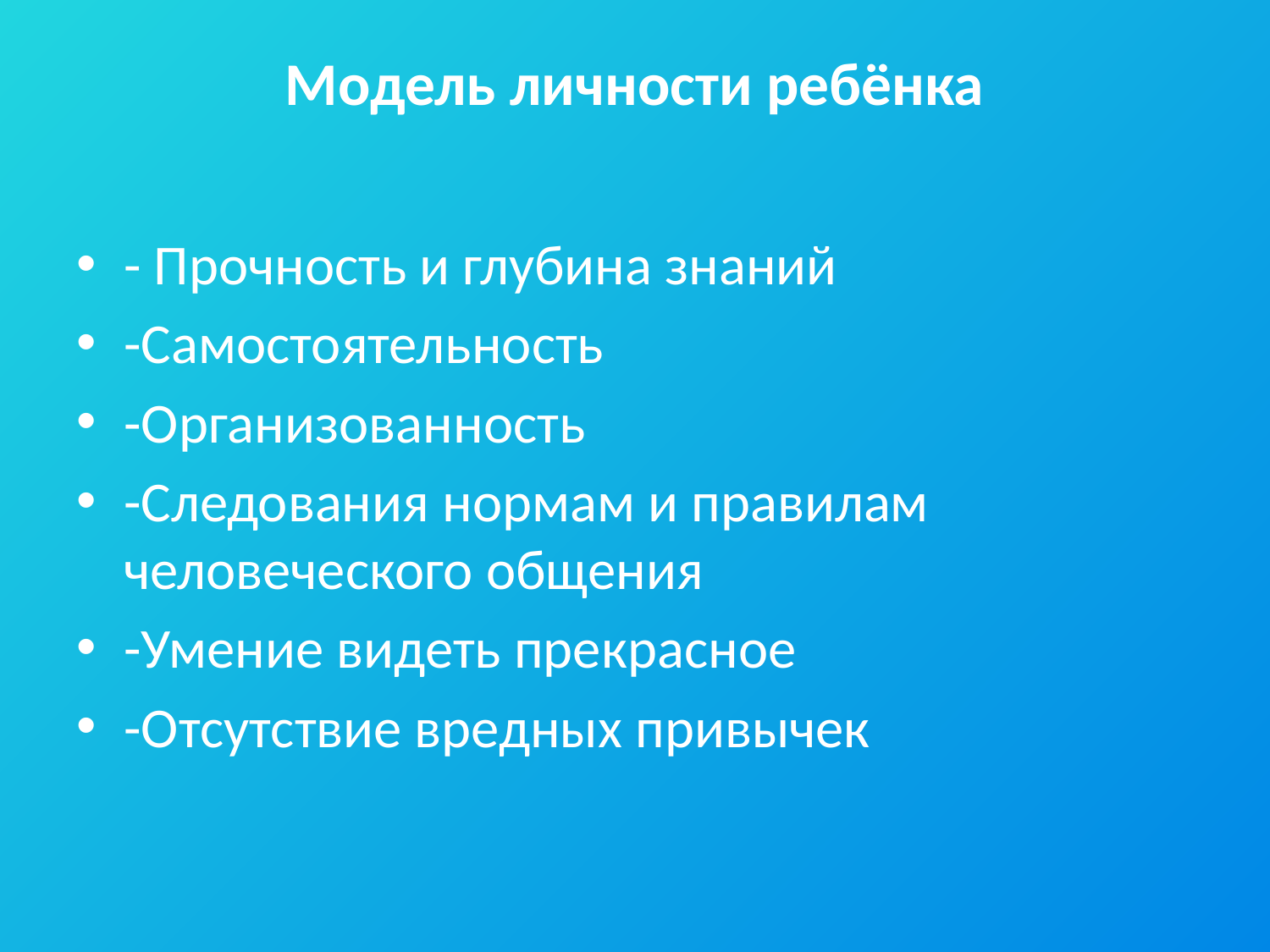

# Модель личности ребёнка
- Прочность и глубина знаний
-Самостоятельность
-Организованность
-Следования нормам и правилам человеческого общения
-Умение видеть прекрасное
-Отсутствие вредных привычек